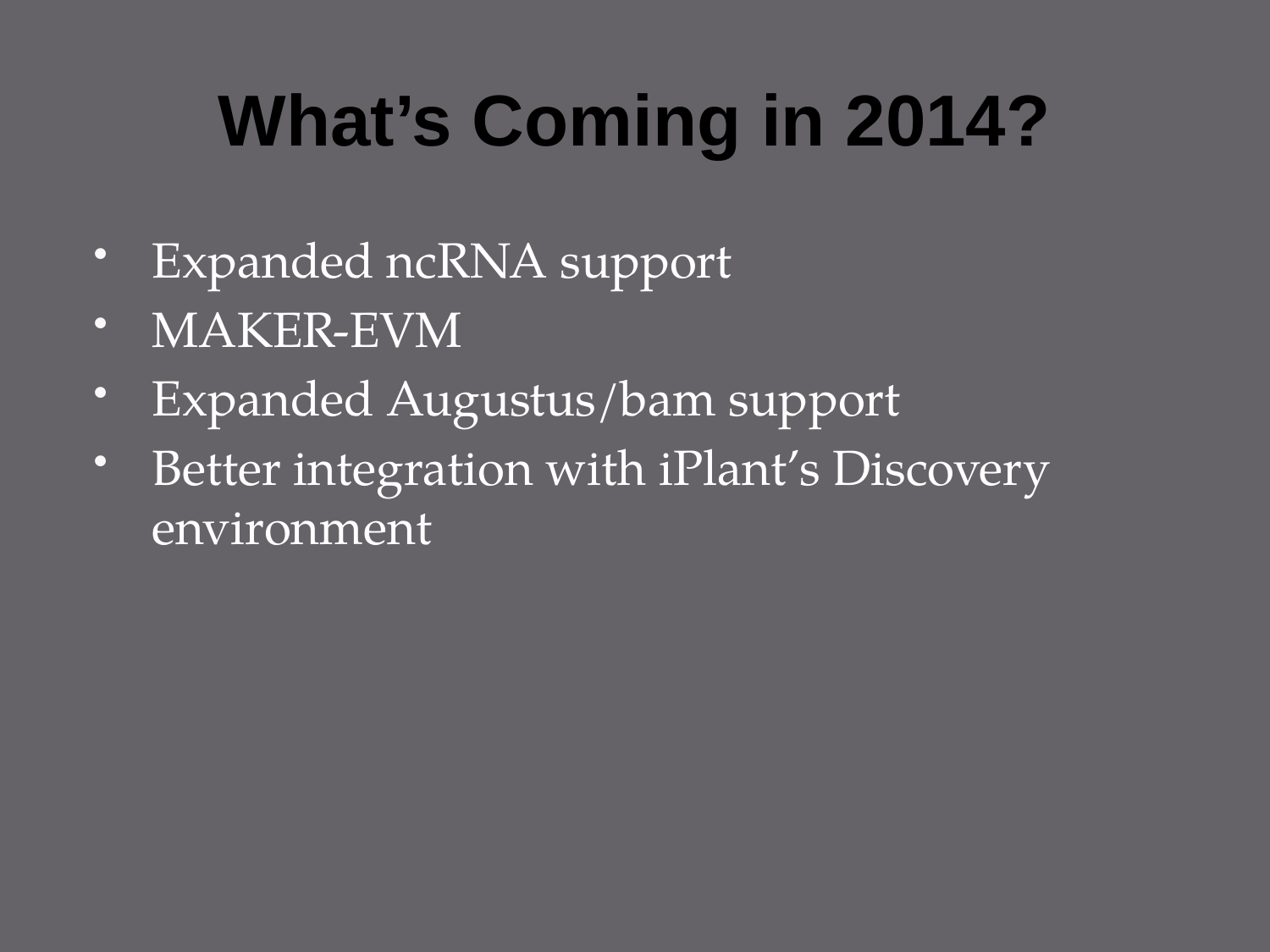

# What’s Coming in 2014?
Expanded ncRNA support
MAKER-EVM
Expanded Augustus/bam support
Better integration with iPlant’s Discovery environment